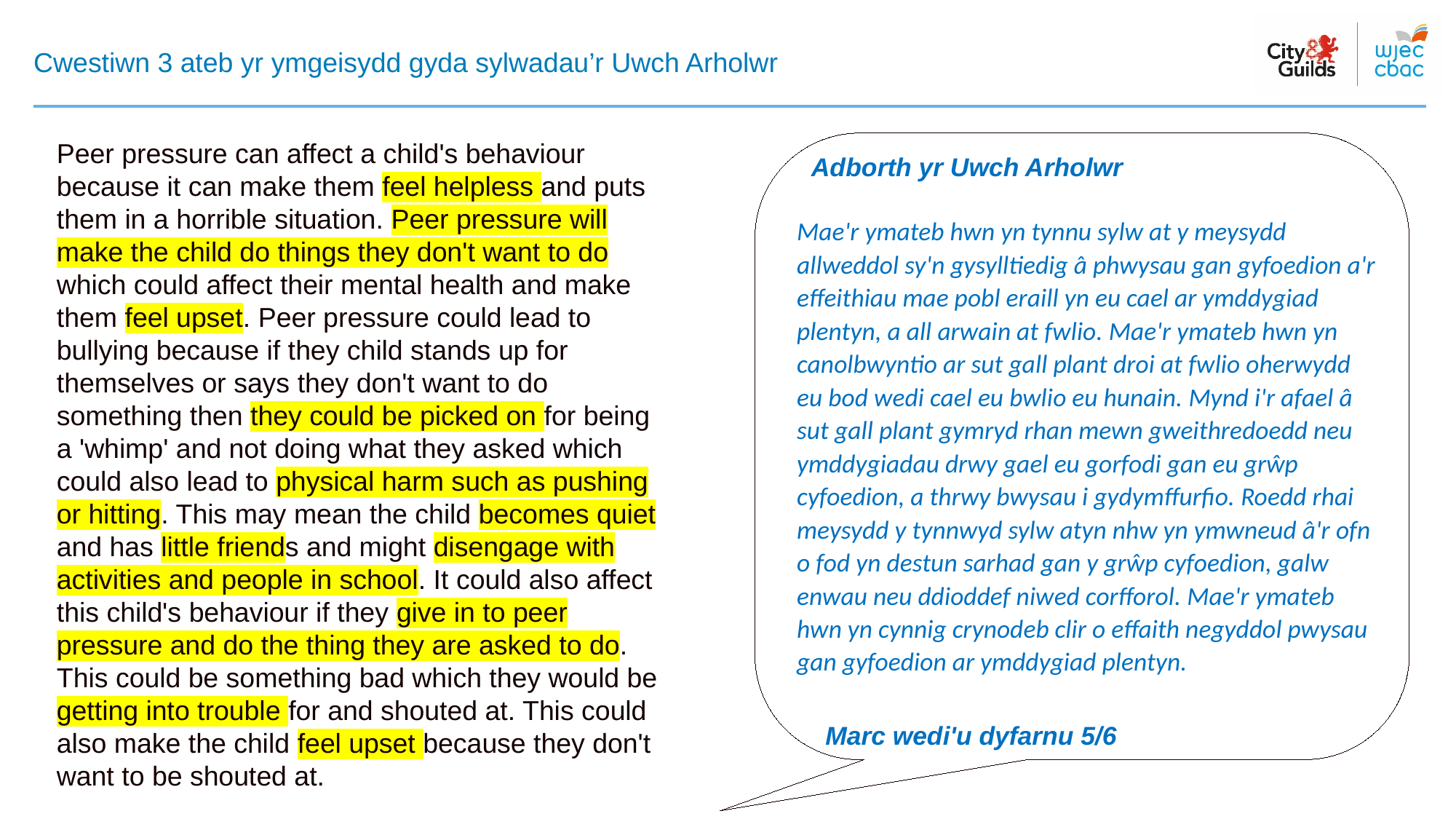

# Cwestiwn 3 ateb yr ymgeisydd gyda sylwadau’r Uwch Arholwr
Peer pressure can affect a child's behaviour because it can make them feel helpless and puts them in a horrible situation. Peer pressure will make the child do things they don't want to do which could affect their mental health and make them feel upset. Peer pressure could lead to bullying because if they child stands up for themselves or says they don't want to do something then they could be picked on for being a 'whimp' and not doing what they asked which could also lead to physical harm such as pushing or hitting. This may mean the child becomes quiet and has little friends and might disengage with activities and people in school. It could also affect this child's behaviour if they give in to peer pressure and do the thing they are asked to do. This could be something bad which they would be getting into trouble for and shouted at. This could also make the child feel upset because they don't want to be shouted at.

  Adborth yr Uwch Arholwr
​
Mae'r ymateb hwn yn tynnu sylw at y meysydd allweddol sy'n gysylltiedig â phwysau gan gyfoedion a'r effeithiau mae pobl eraill yn eu cael ar ymddygiad plentyn, a all arwain at fwlio. Mae'r ymateb hwn yn canolbwyntio ar sut gall plant droi at fwlio oherwydd eu bod wedi cael eu bwlio eu hunain. Mynd i'r afael â sut gall plant gymryd rhan mewn gweithredoedd neu ymddygiadau drwy gael eu gorfodi gan eu grŵp cyfoedion, a thrwy bwysau i gydymffurfio. Roedd rhai meysydd y tynnwyd sylw atyn nhw yn ymwneud â'r ofn o fod yn destun sarhad gan y grŵp cyfoedion, galw enwau neu ddioddef niwed corfforol. Mae'r ymateb hwn yn cynnig crynodeb clir o effaith negyddol pwysau gan gyfoedion ar ymddygiad plentyn.

    Marc wedi'u dyfarnu 5/6